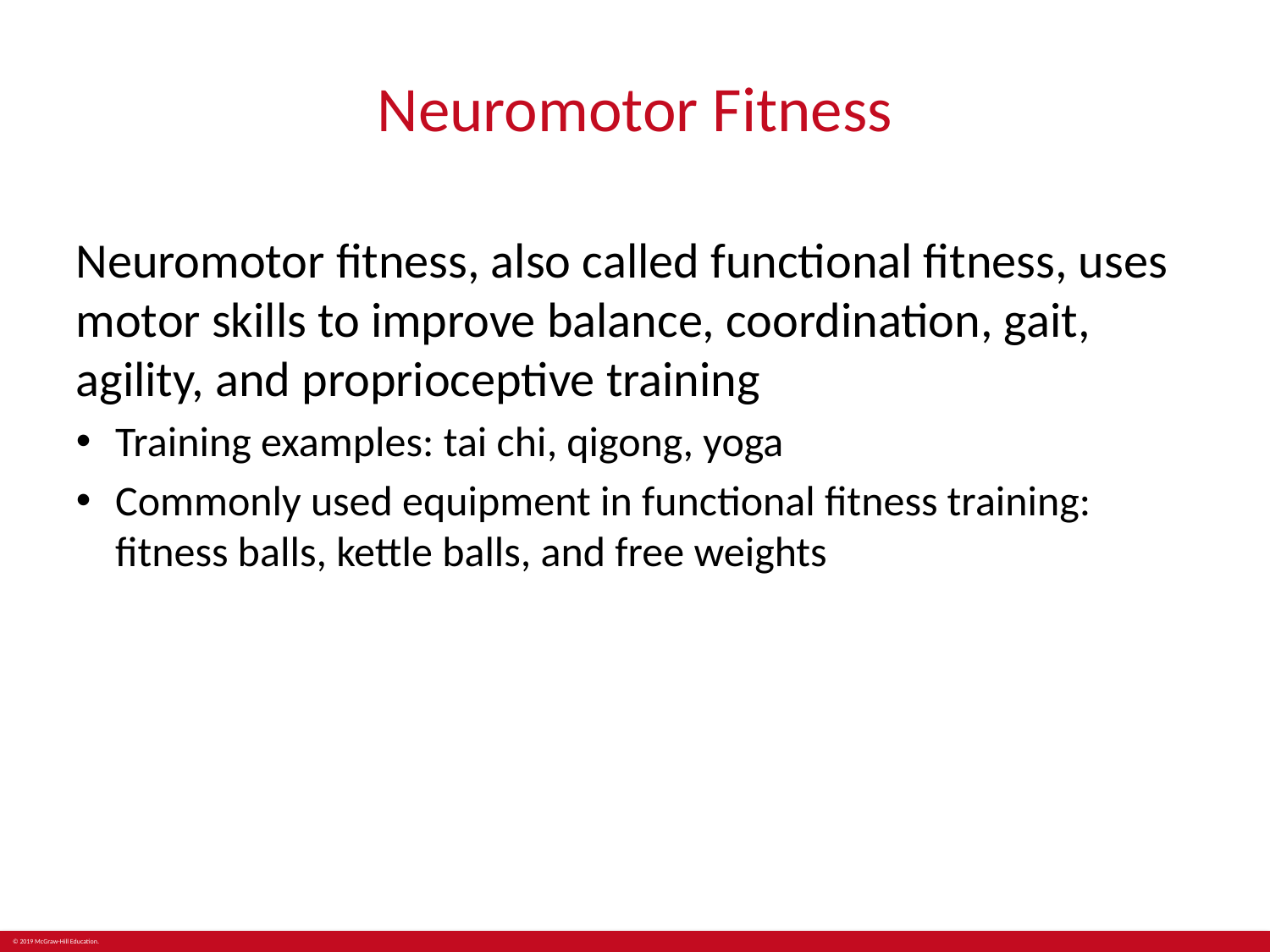

# Neuromotor Fitness
Neuromotor fitness, also called functional fitness, uses motor skills to improve balance, coordination, gait, agility, and proprioceptive training
Training examples: tai chi, qigong, yoga
Commonly used equipment in functional fitness training: fitness balls, kettle balls, and free weights